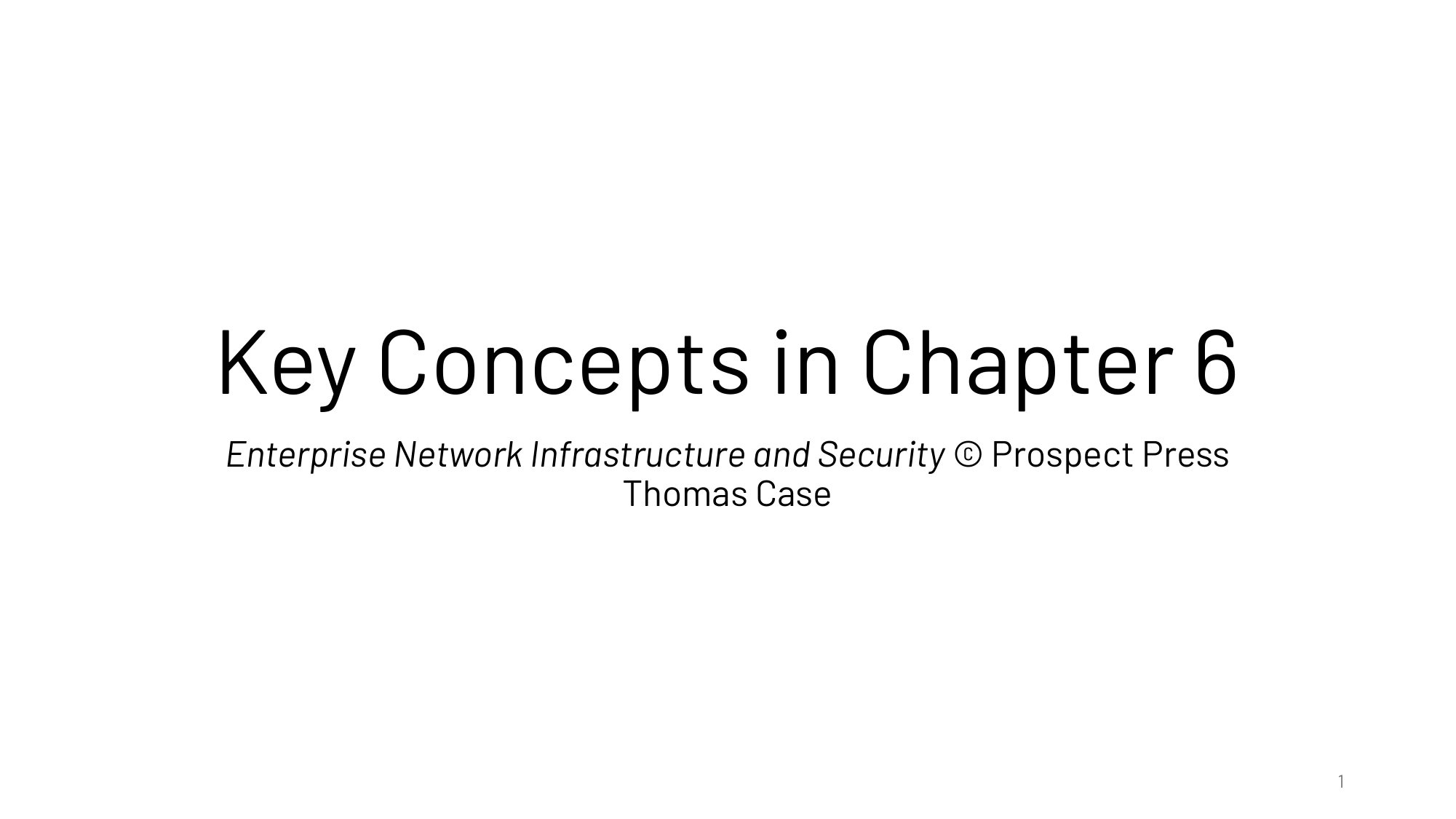

# Key Concepts in Chapter 6
Enterprise Network Infrastructure and Security © Prospect Press
Thomas Case
1